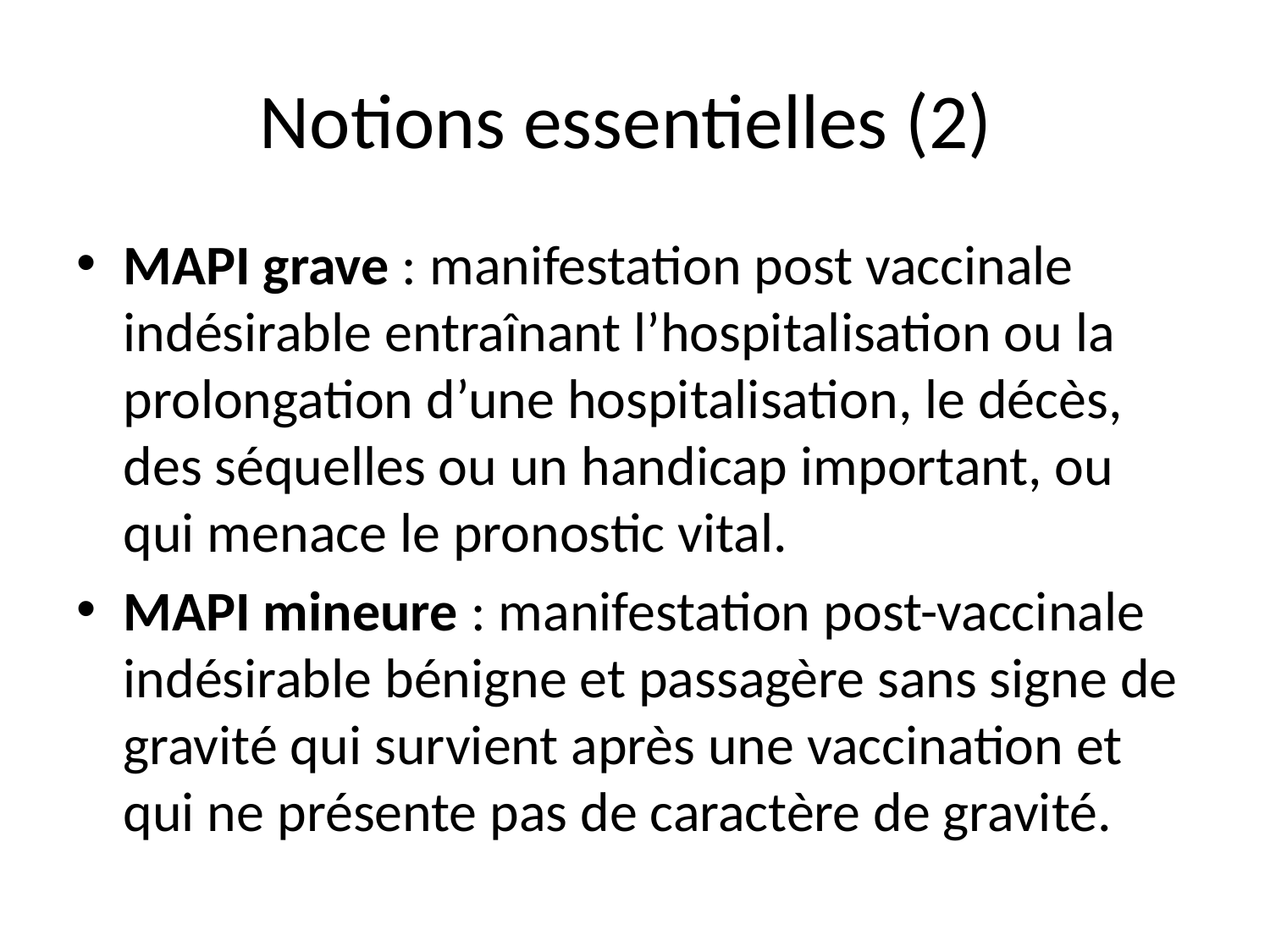

# Notions essentielles (2)
MAPI grave : manifestation post vaccinale indésirable entraînant l’hospitalisation ou la prolongation d’une hospitalisation, le décès, des séquelles ou un handicap important, ou qui menace le pronostic vital.
MAPI mineure : manifestation post-vaccinale indésirable bénigne et passagère sans signe de gravité qui survient après une vaccination et qui ne présente pas de caractère de gravité.